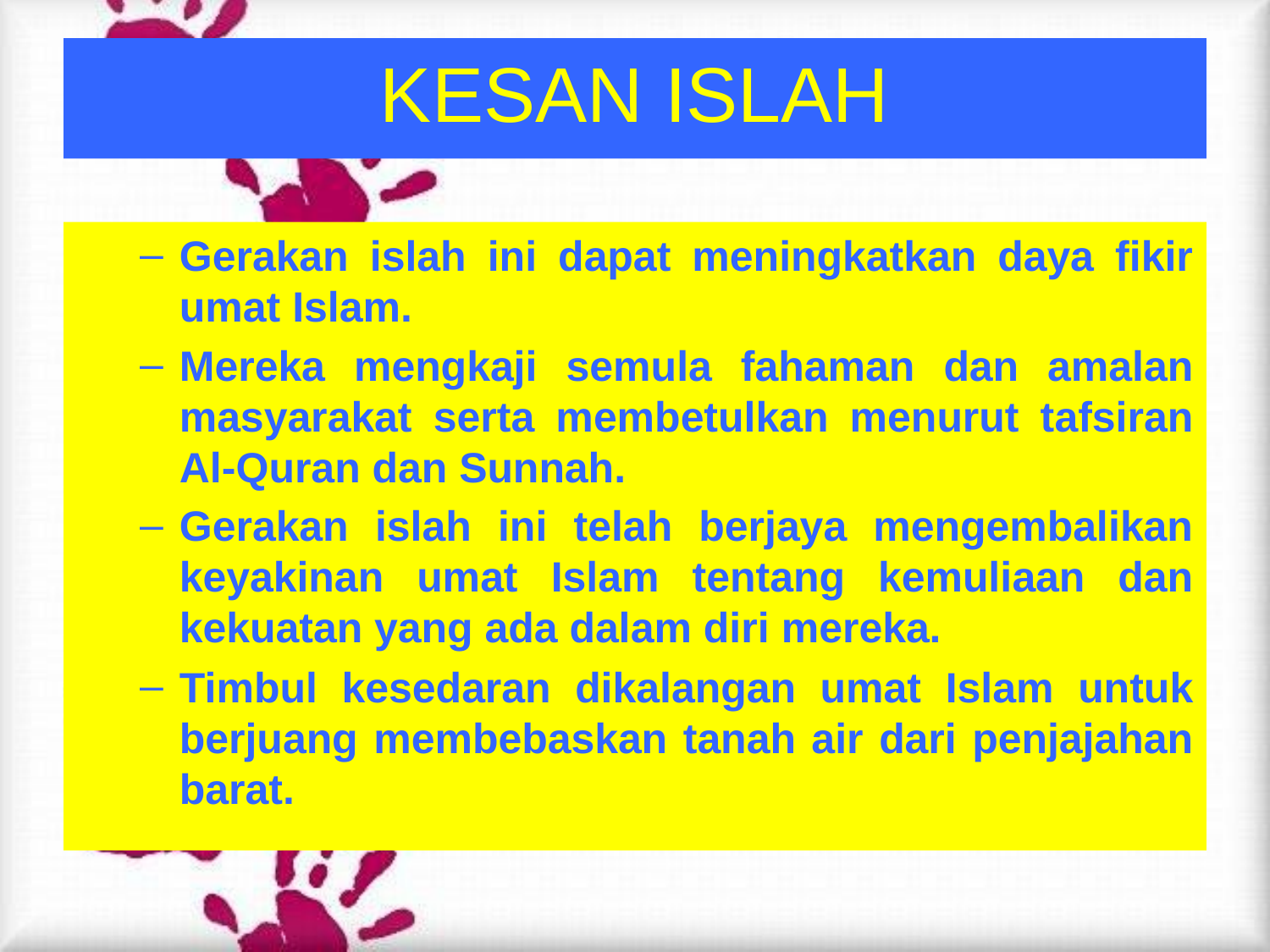

# KESAN ISLAH
Gerakan islah ini dapat meningkatkan daya fikir umat Islam.
Mereka mengkaji semula fahaman dan amalan masyarakat serta membetulkan menurut tafsiran Al-Quran dan Sunnah.
Gerakan islah ini telah berjaya mengembalikan keyakinan umat Islam tentang kemuliaan dan kekuatan yang ada dalam diri mereka.
Timbul kesedaran dikalangan umat Islam untuk berjuang membebaskan tanah air dari penjajahan barat.